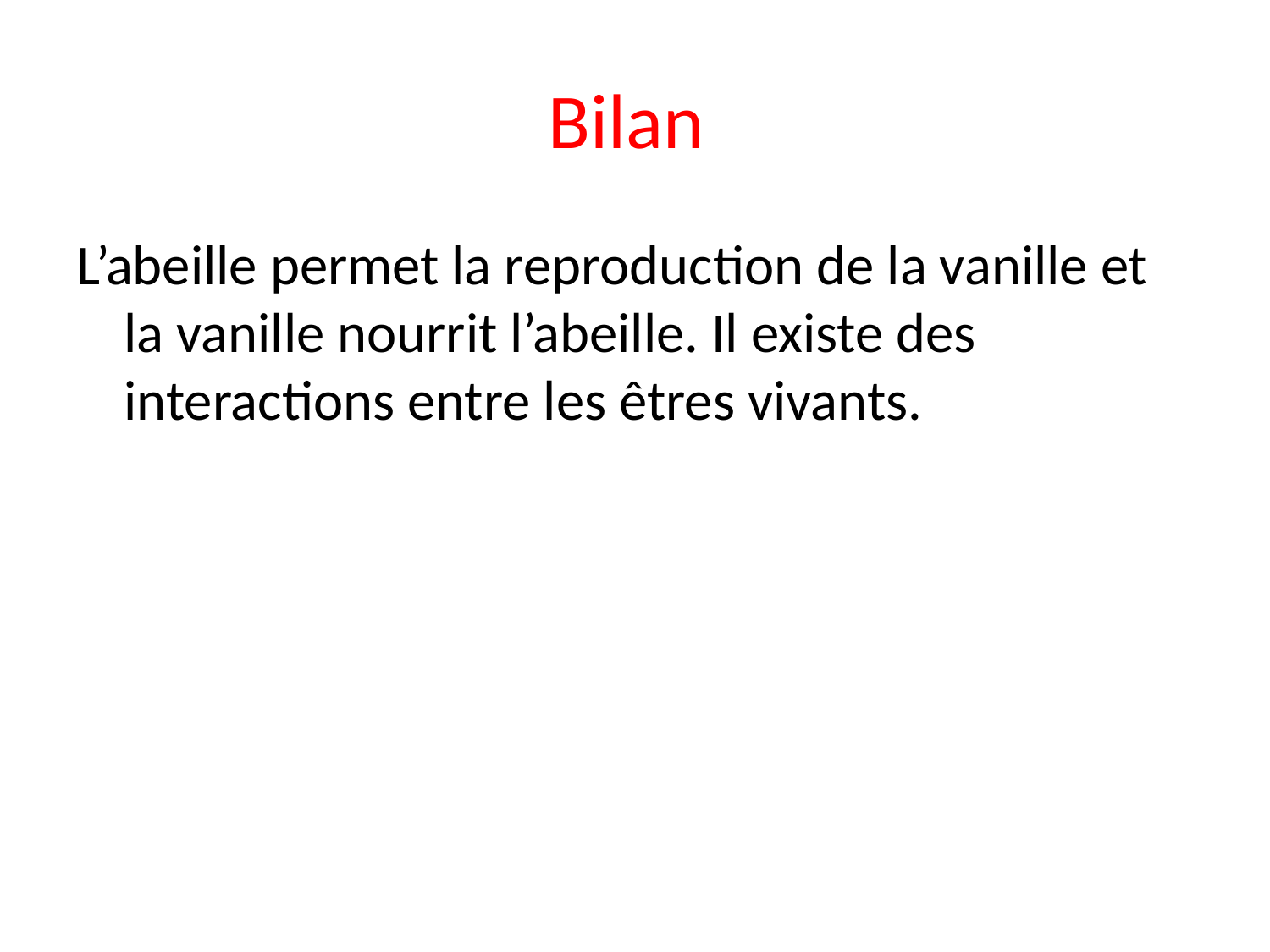

# Bilan
L’abeille permet la reproduction de la vanille et la vanille nourrit l’abeille. Il existe des interactions entre les êtres vivants.